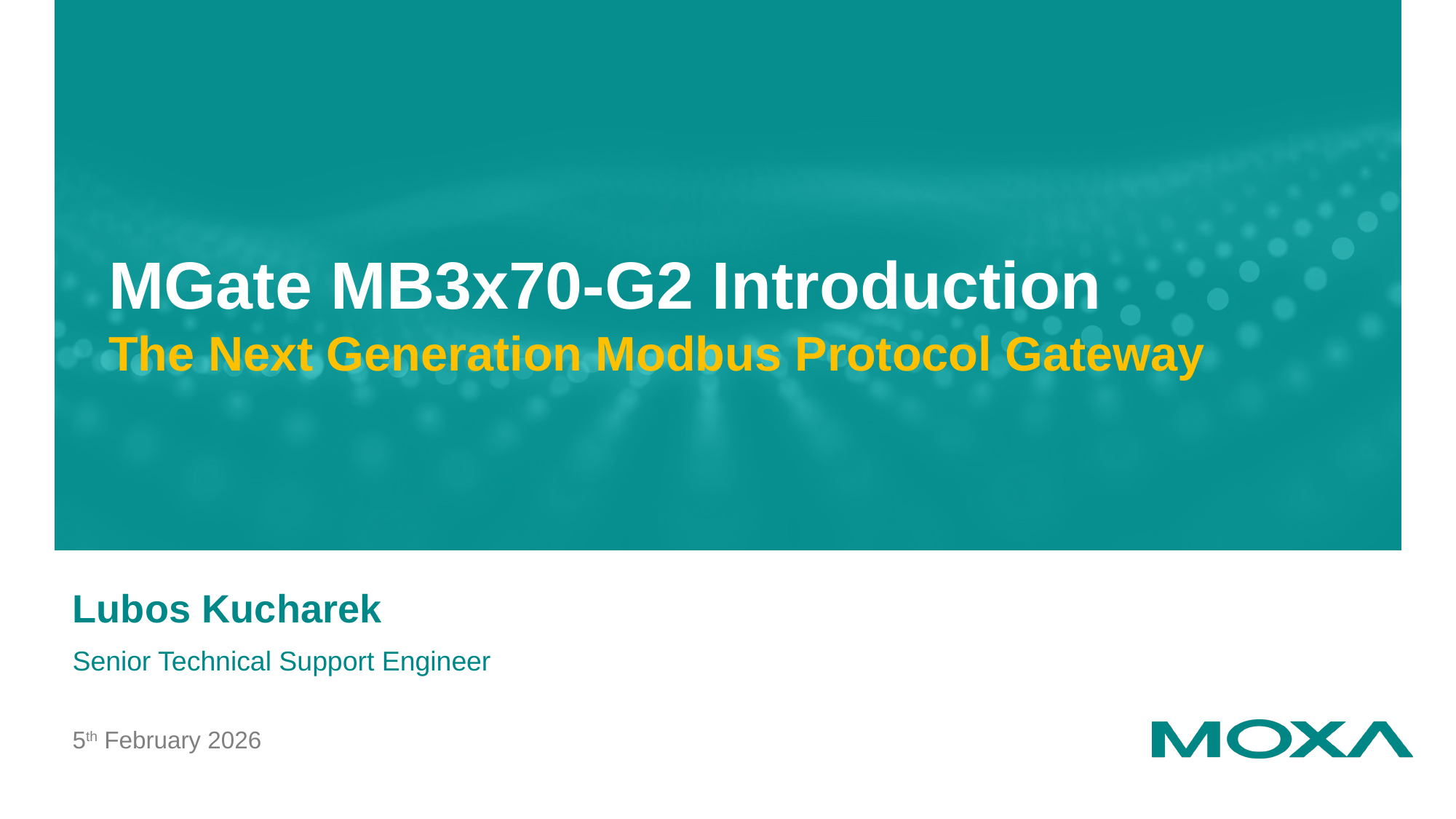

MGate MB3x70-G2 Introduction
The Next Generation Modbus Protocol Gateway

Lubos Kucharek
Senior Technical Support Engineer
5th February 2026